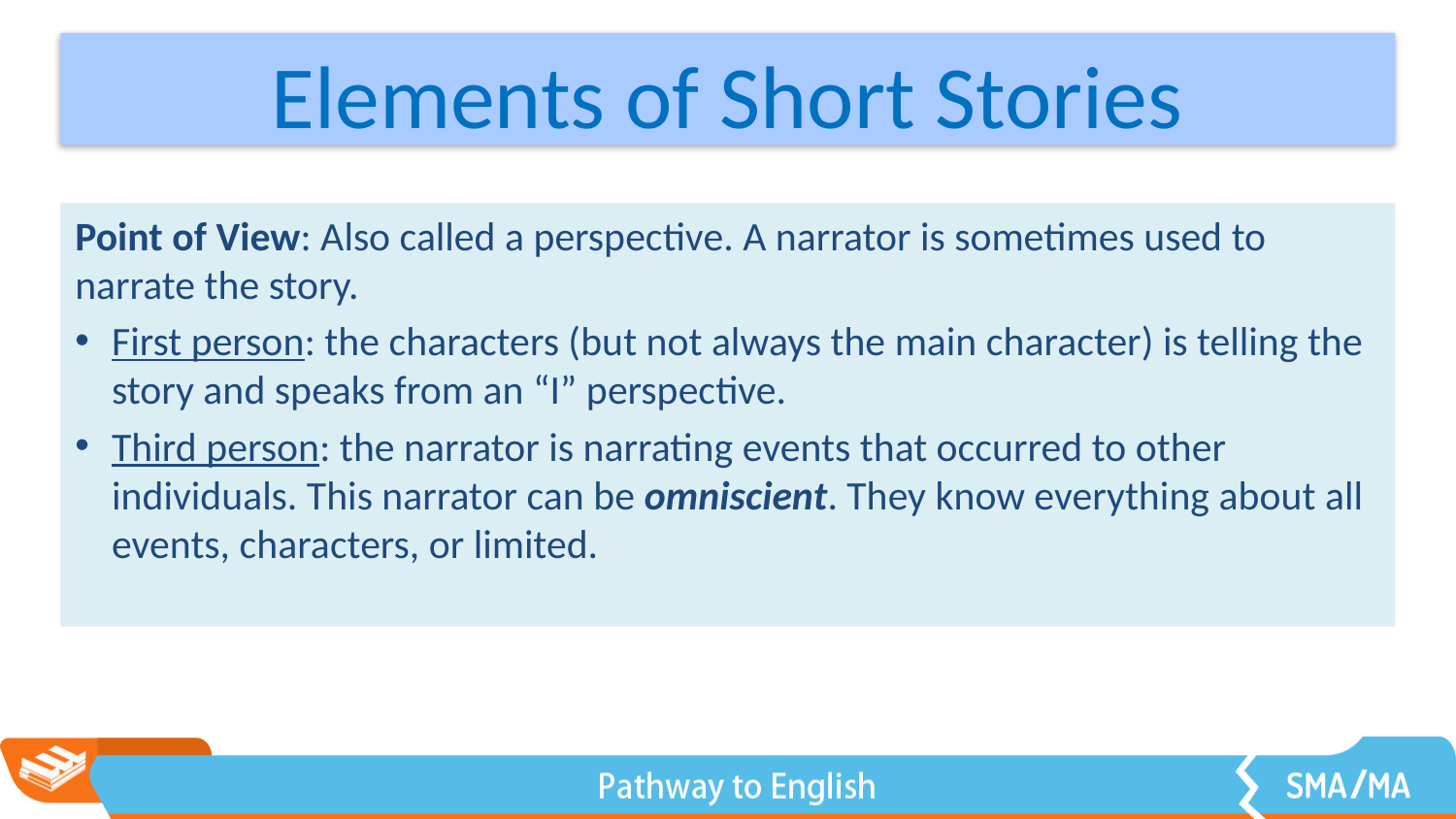

# Elements of Short Stories
Point of View: Also called a perspective. A narrator is sometimes used to narrate the story.
First person: the characters (but not always the main character) is telling the story and speaks from an “I” perspective.
Third person: the narrator is narrating events that occurred to other individuals. This narrator can be omniscient. They know everything about all events, characters, or limited.